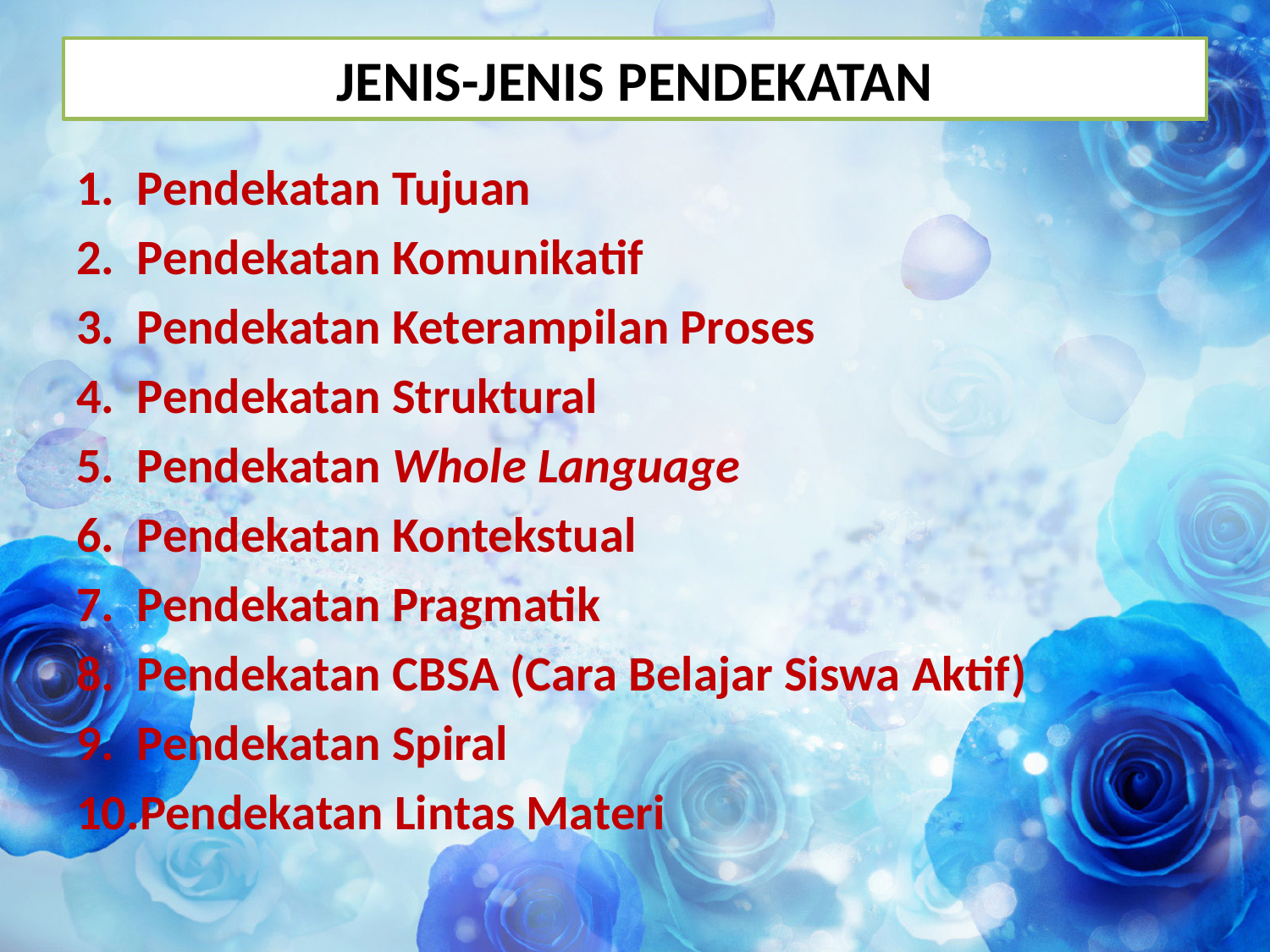

# JENIS-JENIS PENDEKATAN
1.  Pendekatan Tujuan
2.  Pendekatan Komunikatif
3.  Pendekatan Keterampilan Proses
4.  Pendekatan Struktural
5.  Pendekatan Whole Language
6.  Pendekatan Kontekstual
7.  Pendekatan Pragmatik
8.  Pendekatan CBSA (Cara Belajar Siswa Aktif)
9.  Pendekatan Spiral
10.Pendekatan Lintas Materi